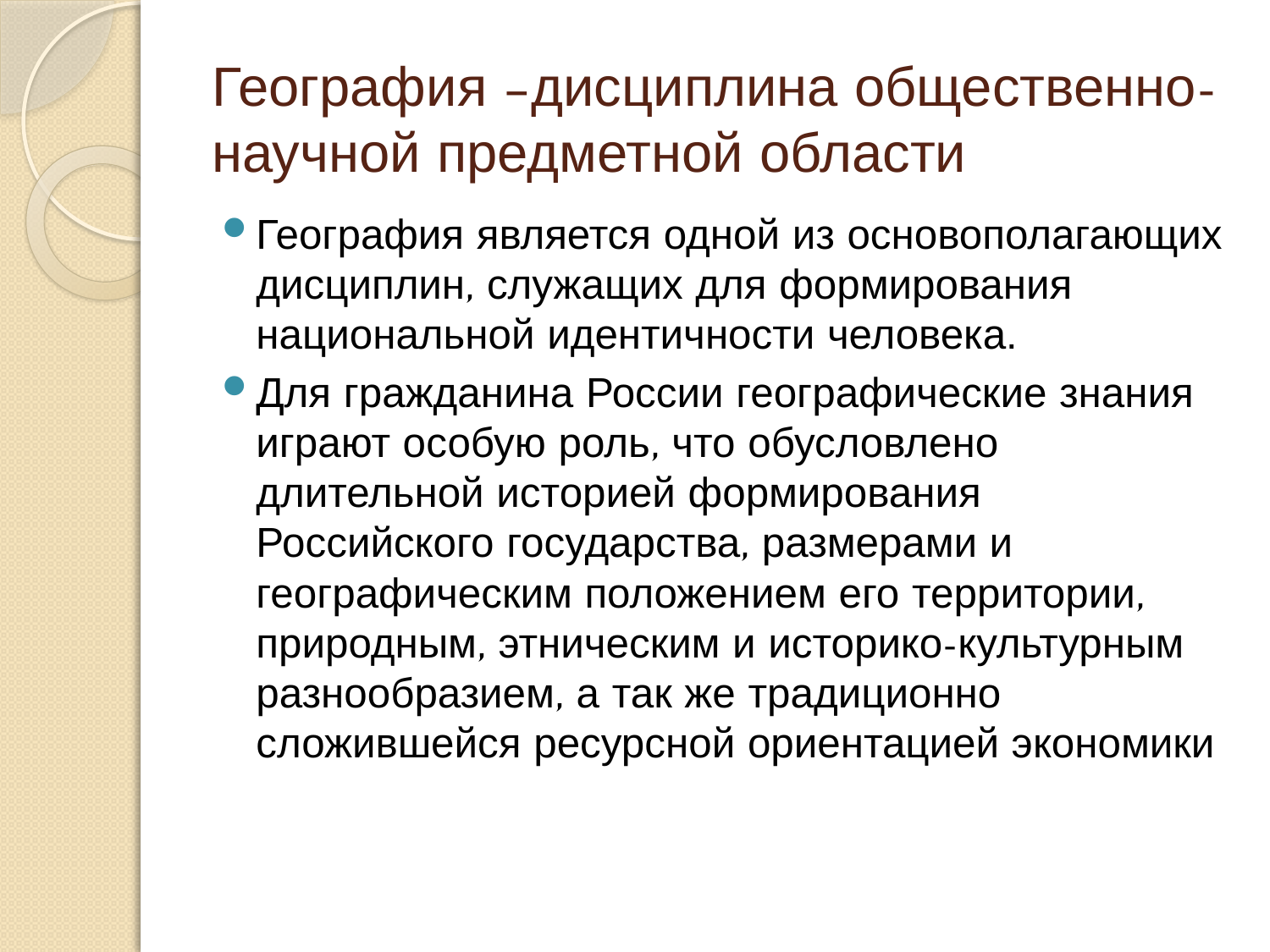

# География –дисциплина общественно-научной предметной области
География является одной из основополагающих дисциплин, служащих для формирования национальной идентичности человека.
Для гражданина России географические знания играют особую роль, что обусловлено длительной историей формирования Российского государства, размерами и географическим положением его территории, природным, этническим и историко-культурным разнообразием, а так же традиционно сложившейся ресурсной ориентацией экономики